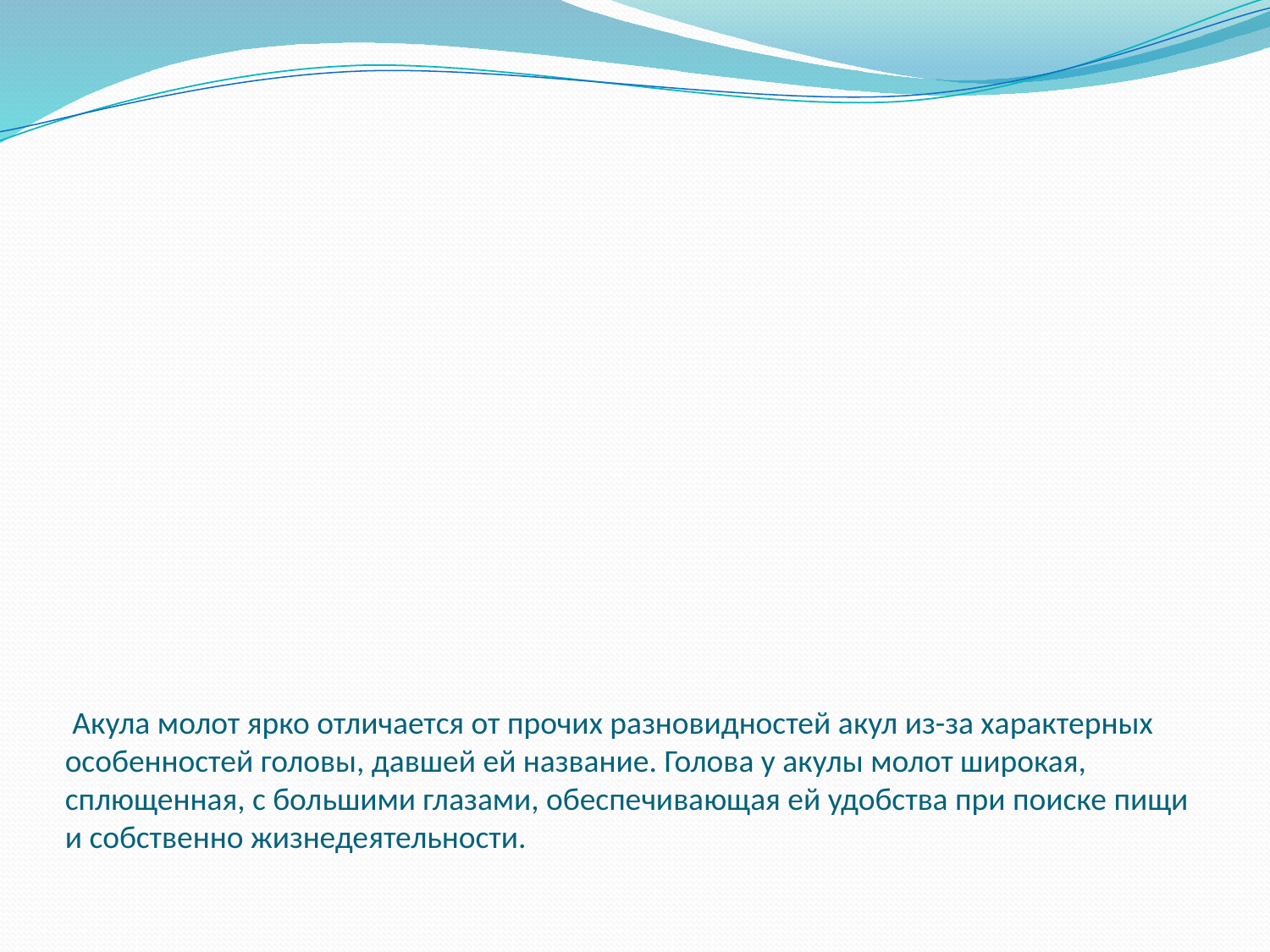

# Акула молот ярко отличается от прочих разновидностей акул из-за характерных особенностей головы, давшей ей название. Голова у акулы молот широкая, сплющенная, с большими глазами, обеспечивающая ей удобства при поиске пищи и собственно жизнедеятельности.